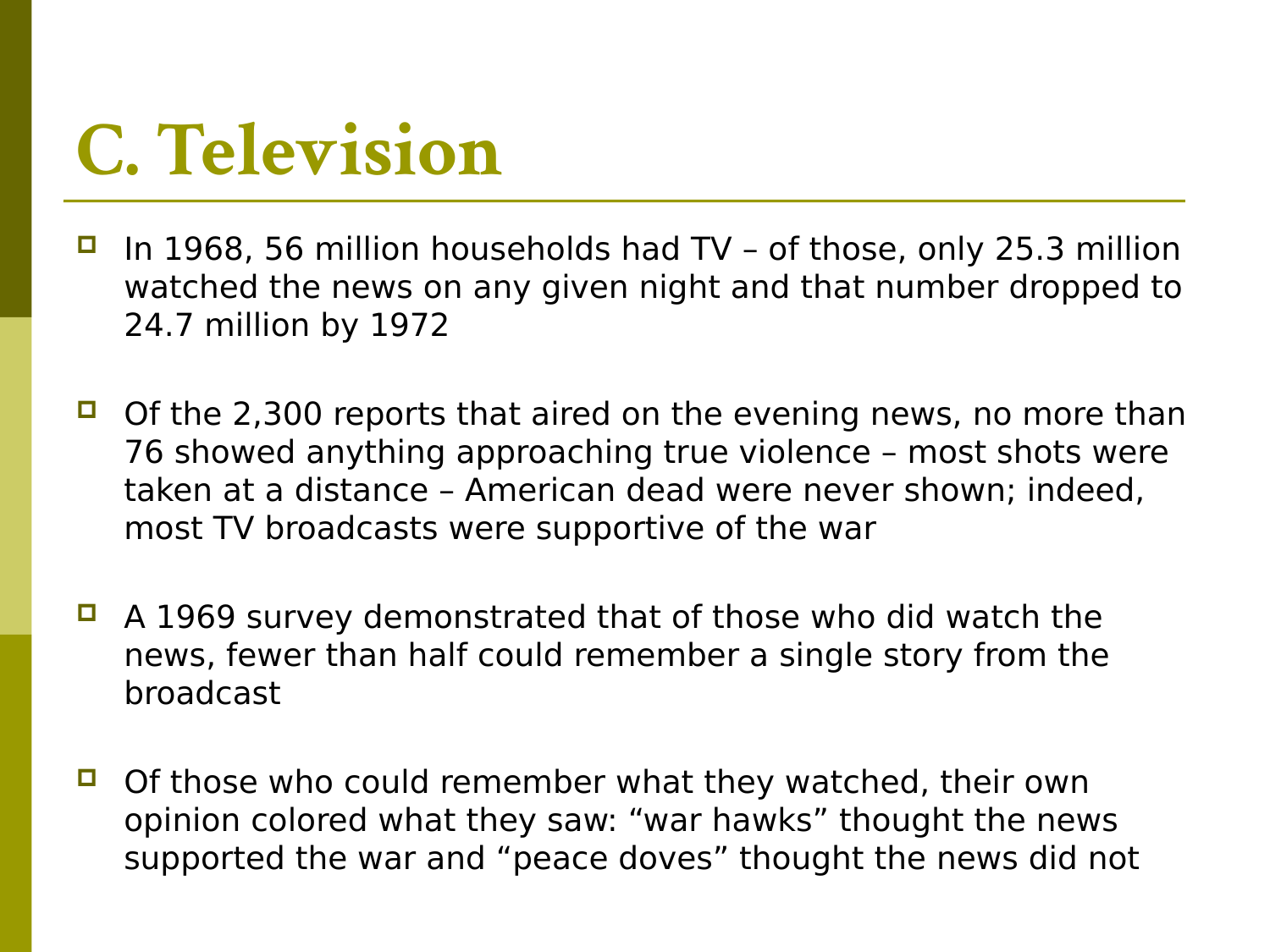

C. Television
In 1968, 56 million households had TV – of those, only 25.3 million watched the news on any given night and that number dropped to 24.7 million by 1972

Of the 2,300 reports that aired on the evening news, no more than 76 showed anything approaching true violence – most shots were taken at a distance – American dead were never shown; indeed, most TV broadcasts were supportive of the war

A 1969 survey demonstrated that of those who did watch the news, fewer than half could remember a single story from the broadcast

Of those who could remember what they watched, their own opinion colored what they saw: “war hawks” thought the news supported the war and “peace doves” thought the news did not